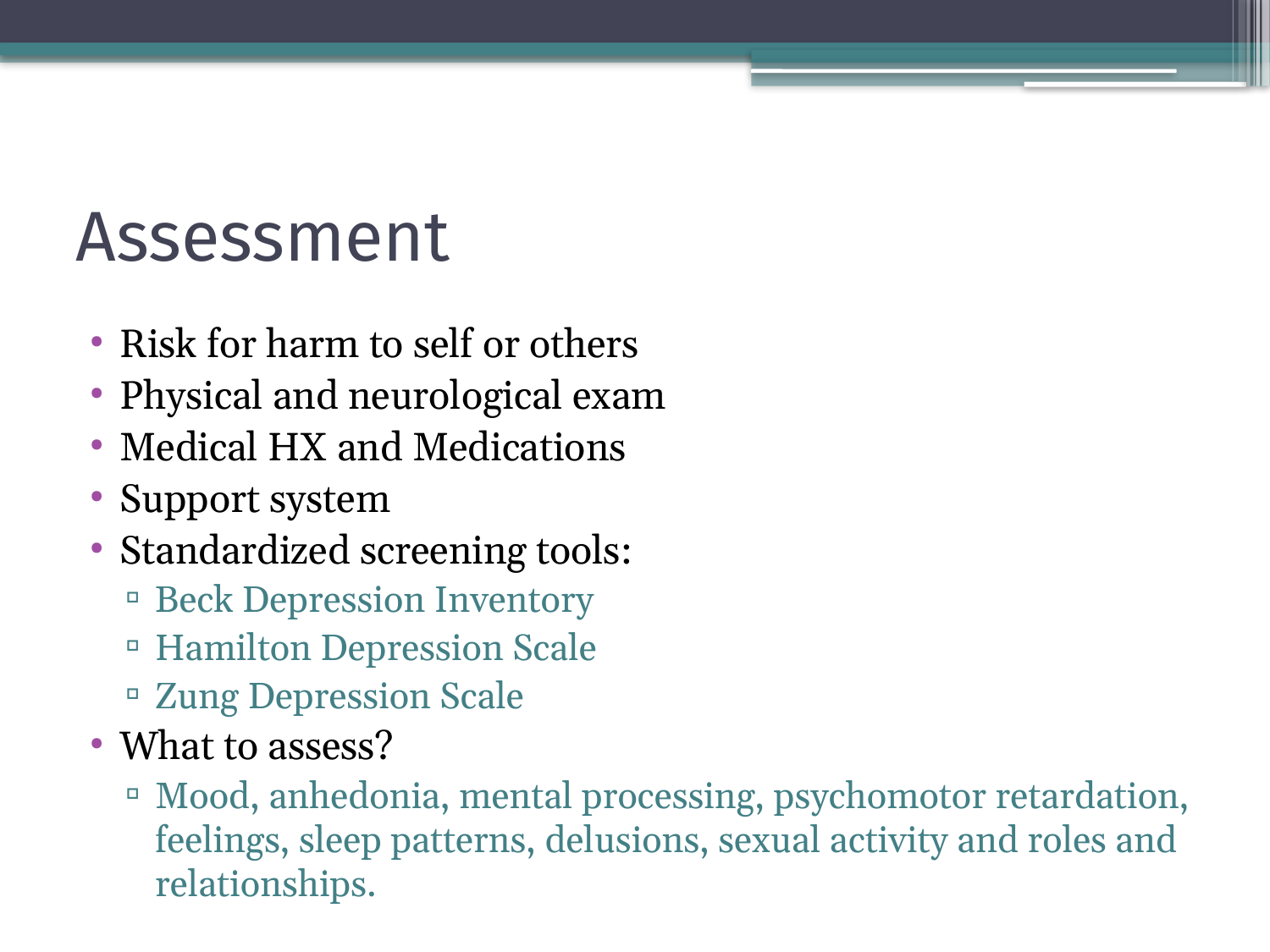

# Assessment
Risk for harm to self or others
Physical and neurological exam
Medical HX and Medications
Support system
Standardized screening tools:
Beck Depression Inventory
Hamilton Depression Scale
Zung Depression Scale
What to assess?
Mood, anhedonia, mental processing, psychomotor retardation, feelings, sleep patterns, delusions, sexual activity and roles and relationships.